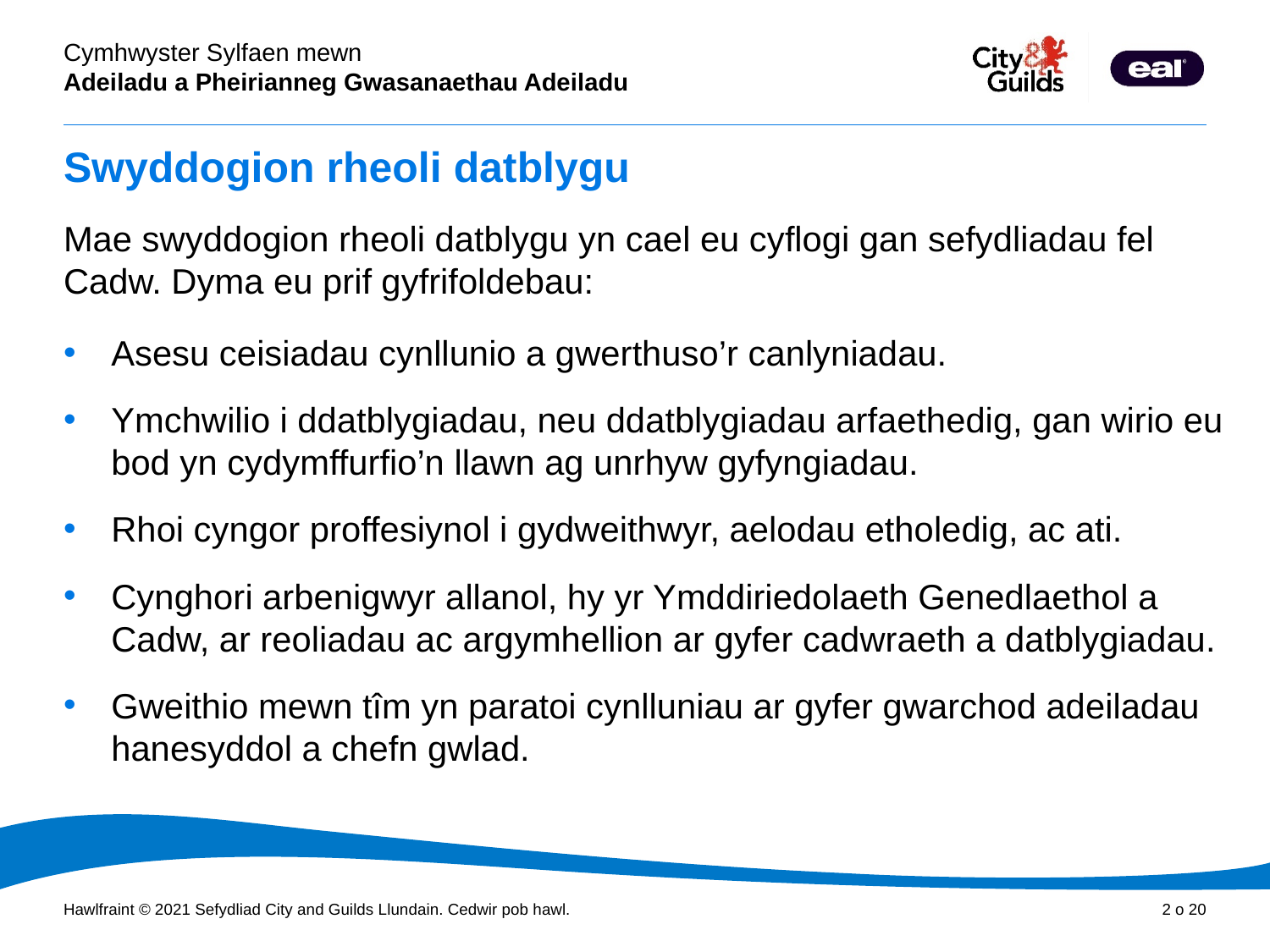

# Swyddogion rheoli datblygu
Mae swyddogion rheoli datblygu yn cael eu cyflogi gan sefydliadau fel Cadw. Dyma eu prif gyfrifoldebau:
Asesu ceisiadau cynllunio a gwerthuso’r canlyniadau.
Ymchwilio i ddatblygiadau, neu ddatblygiadau arfaethedig, gan wirio eu bod yn cydymffurfio’n llawn ag unrhyw gyfyngiadau.
Rhoi cyngor proffesiynol i gydweithwyr, aelodau etholedig, ac ati.
Cynghori arbenigwyr allanol, hy yr Ymddiriedolaeth Genedlaethol a Cadw, ar reoliadau ac argymhellion ar gyfer cadwraeth a datblygiadau.
Gweithio mewn tîm yn paratoi cynlluniau ar gyfer gwarchod adeiladau hanesyddol a chefn gwlad.